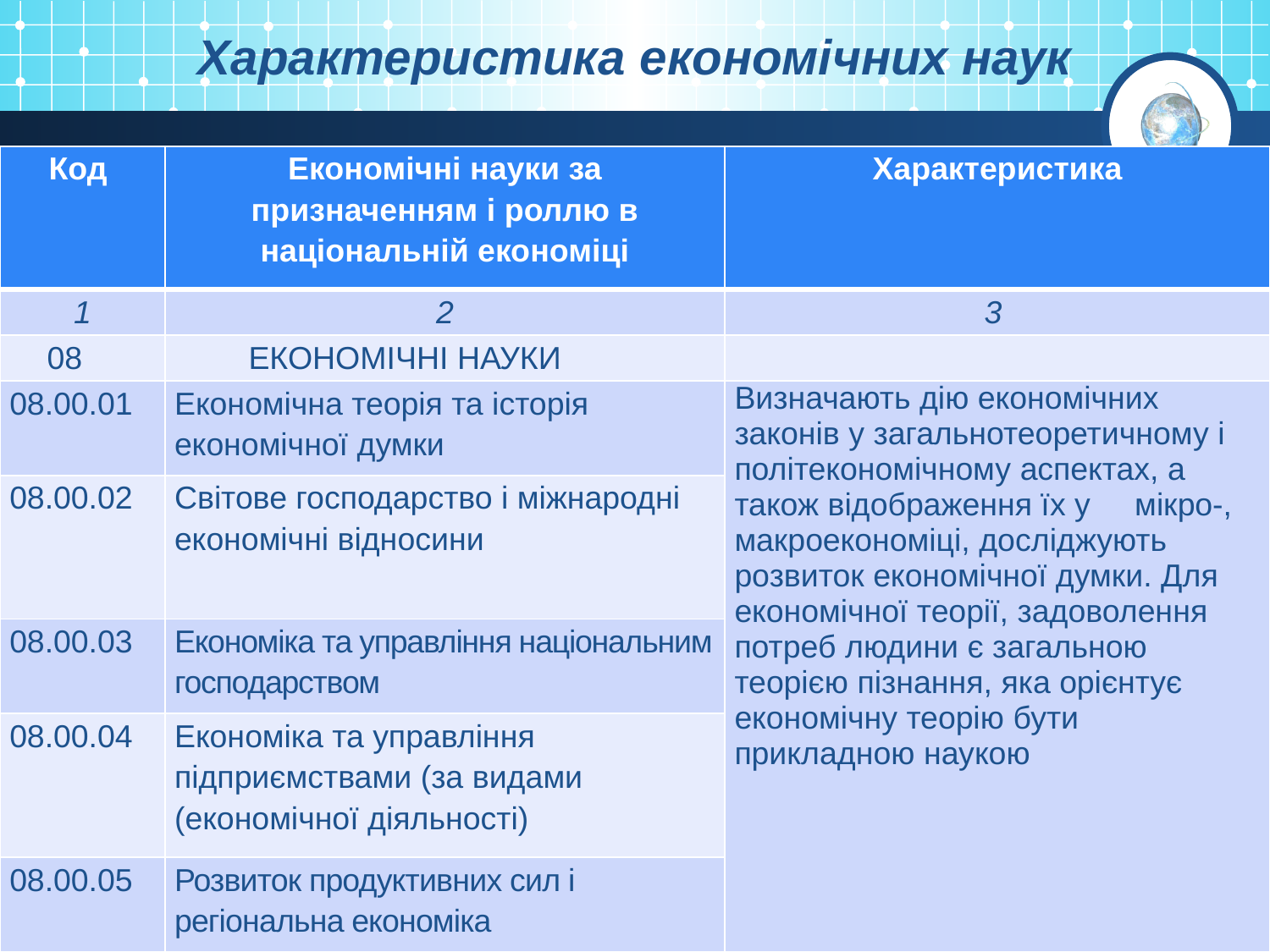

# Характеристика економічних наук
| Код | Економічні науки за призначенням і роллю в національній економіці | Характеристика |
| --- | --- | --- |
| 1 | 2 | 3 |
| 08 | ЕКОНОМІЧНІ НАУКИ |  |
| 08.00.01 | Економічна теорія та історія економічної думки | Визначають дію економічних законів у загальнотеоретичному і політекономічному аспектах, а також відображення їх у мікро-, макроекономіці, досліджують розвиток економічної думки. Для економічної теорії, задоволення потреб людини є загальною теорією пізнання, яка орієнтує економічну теорію бути прикладною наукою |
| 08.00.02 | Світове господарство і міжнародні економічні відносини |  |
| 08.00.03 | Економіка та управління національним господарством |  |
| 08.00.04 | Економіка та управління підприємствами (за видами (економічної діяльності) |  |
| 08.00.05 | Розвиток продуктивних сил і регіональна економіка |  |